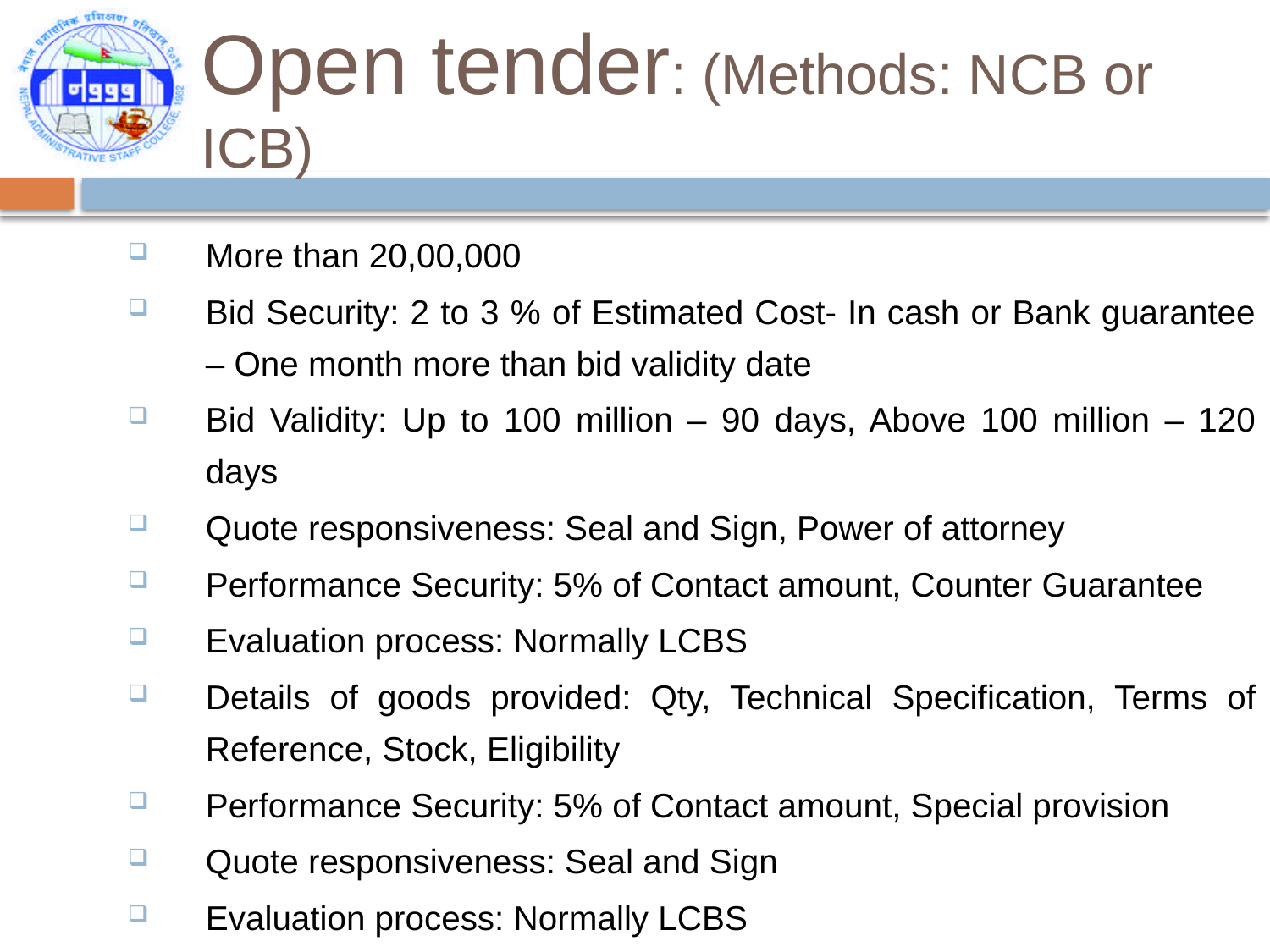

# Open tender: (Methods: NCB or ICB)
More than 20,00,000
Bid Security: 2 to 3 % of Estimated Cost- In cash or Bank guarantee – One month more than bid validity date
Bid Validity: Up to 100 million – 90 days, Above 100 million – 120 days
Quote responsiveness: Seal and Sign, Power of attorney
Performance Security: 5% of Contact amount, Counter Guarantee
Evaluation process: Normally LCBS
Details of goods provided: Qty, Technical Specification, Terms of Reference, Stock, Eligibility
Performance Security: 5% of Contact amount, Special provision
Quote responsiveness: Seal and Sign
Evaluation process: Normally LCBS